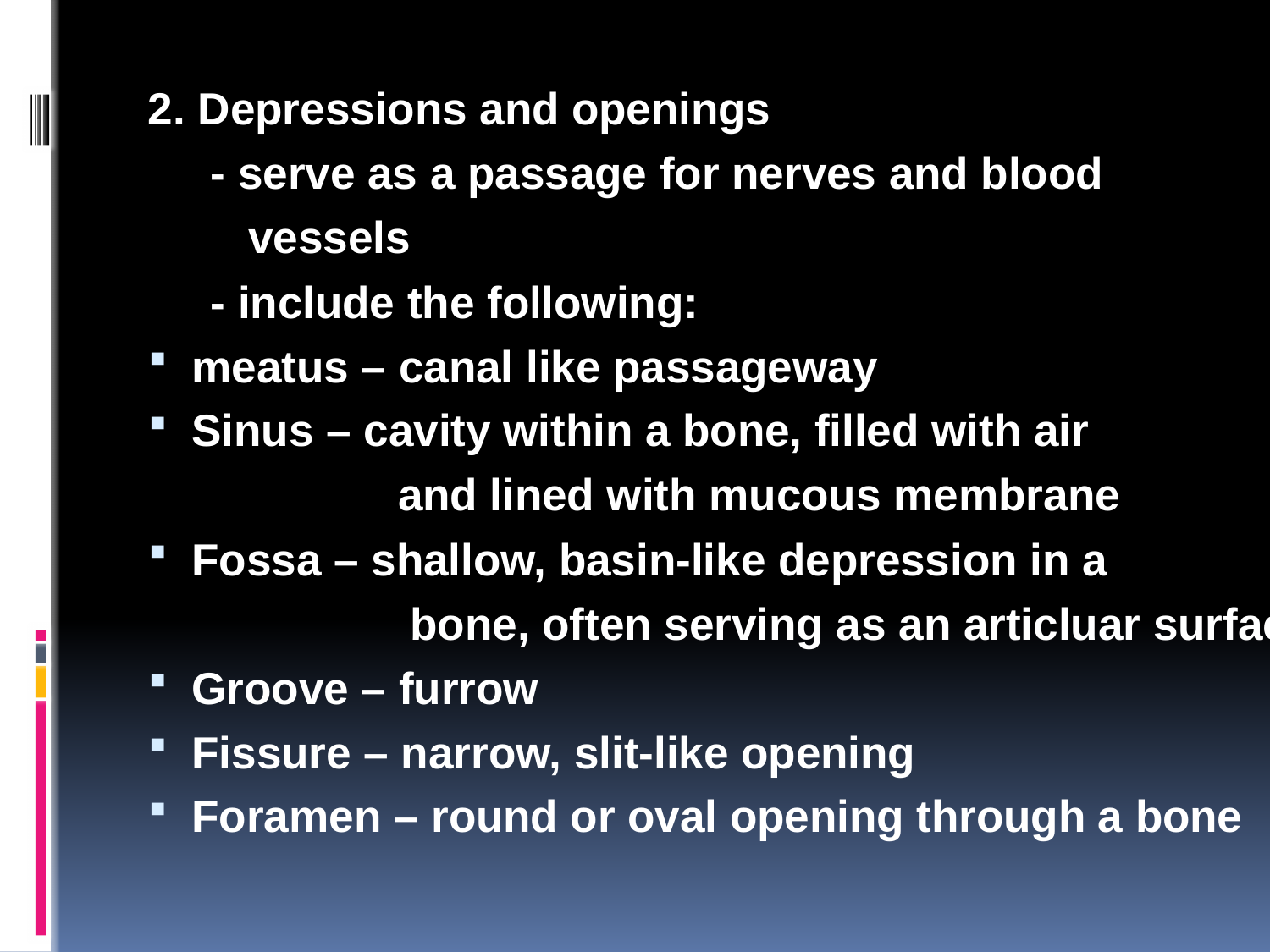

#
2. Depressions and openings
     - serve as a passage for nerves and blood
        vessels
     - include the following:
meatus – canal like passageway
Sinus – cavity within a bone, filled with air
                    and lined with mucous membrane
Fossa – shallow, basin-like depression in a
                     bone, often serving as an articluar surface
Groove – furrow
Fissure – narrow, slit-like opening
Foramen – round or oval opening through a bone